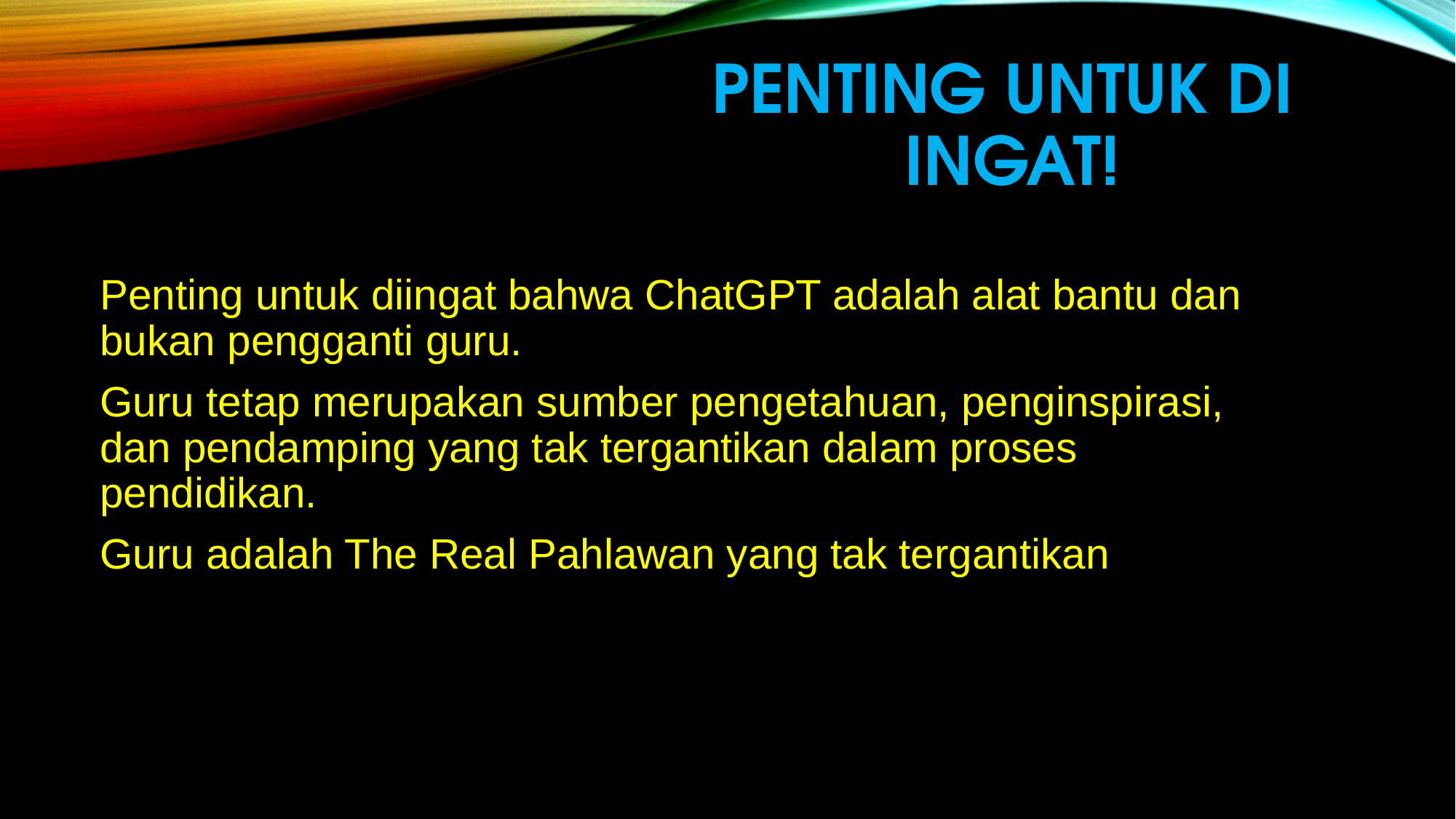

# PENTING UNTUK DI  INGAT!
Penting untuk diingat bahwa ChatGPT adalah alat bantu dan bukan pengganti guru.
Guru tetap merupakan sumber pengetahuan, penginspirasi, dan pendamping yang tak tergantikan dalam proses pendidikan.
Guru adalah The Real Pahlawan yang tak tergantikan